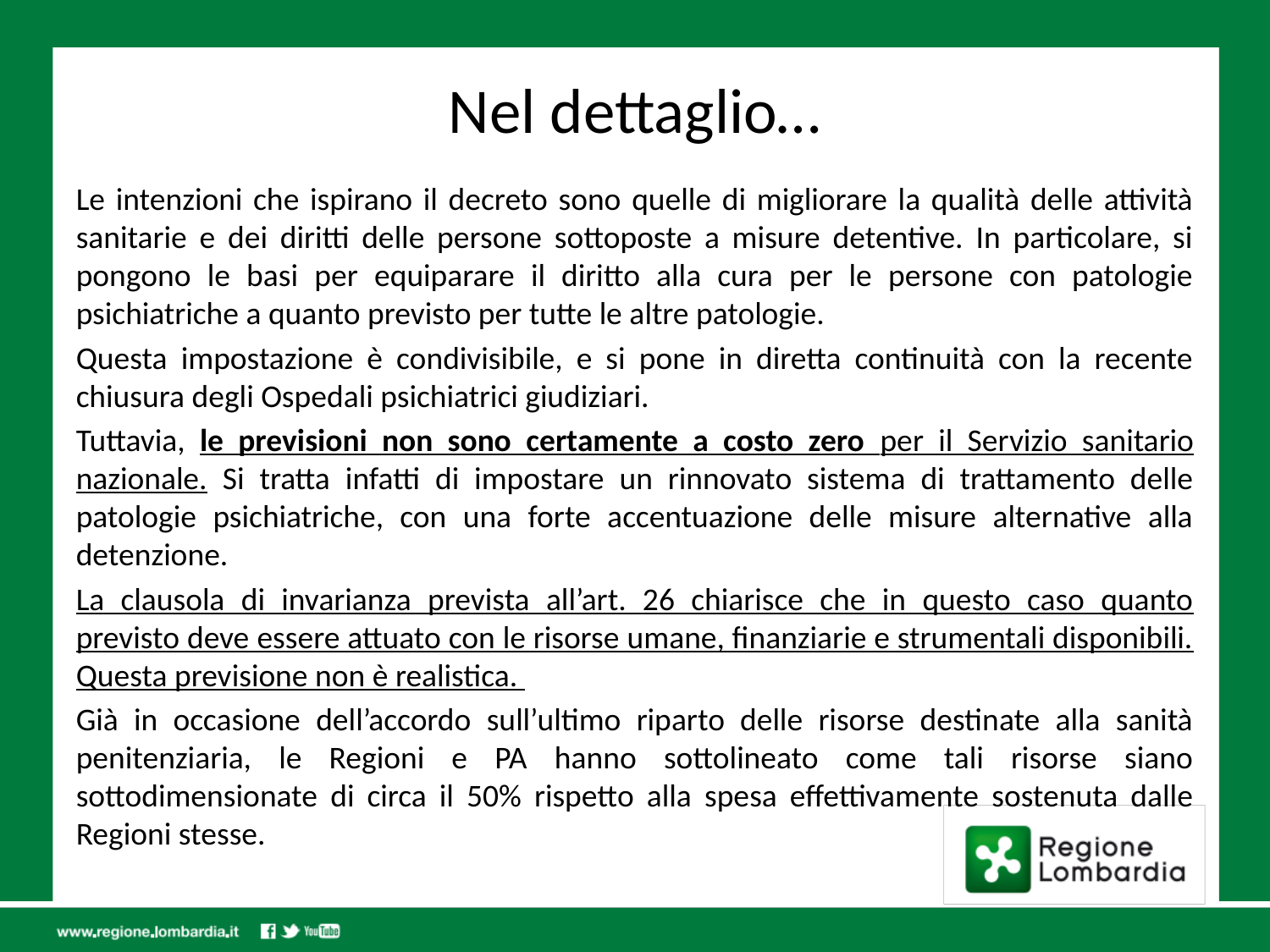

# Nel dettaglio…
Le intenzioni che ispirano il decreto sono quelle di migliorare la qualità delle attività sanitarie e dei diritti delle persone sottoposte a misure detentive. In particolare, si pongono le basi per equiparare il diritto alla cura per le persone con patologie psichiatriche a quanto previsto per tutte le altre patologie.
Questa impostazione è condivisibile, e si pone in diretta continuità con la recente chiusura degli Ospedali psichiatrici giudiziari.
Tuttavia, le previsioni non sono certamente a costo zero per il Servizio sanitario nazionale. Si tratta infatti di impostare un rinnovato sistema di trattamento delle patologie psichiatriche, con una forte accentuazione delle misure alternative alla detenzione.
La clausola di invarianza prevista all’art. 26 chiarisce che in questo caso quanto previsto deve essere attuato con le risorse umane, finanziarie e strumentali disponibili. Questa previsione non è realistica.
Già in occasione dell’accordo sull’ultimo riparto delle risorse destinate alla sanità penitenziaria, le Regioni e PA hanno sottolineato come tali risorse siano sottodimensionate di circa il 50% rispetto alla spesa effettivamente sostenuta dalle Regioni stesse.